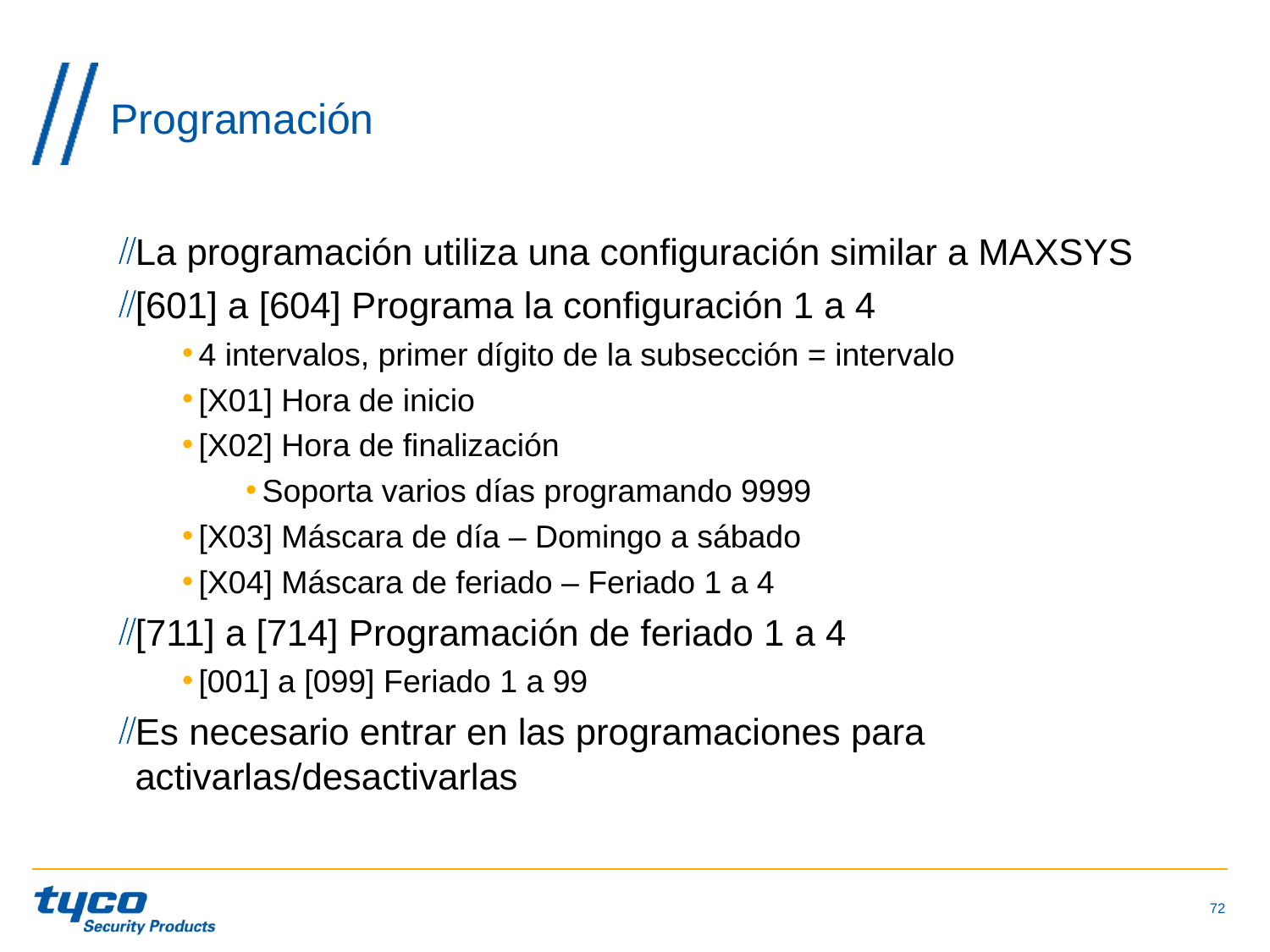

# Programación
La programación utiliza una configuración similar a MAXSYS
[601] a [604] Programa la configuración 1 a 4
4 intervalos, primer dígito de la subsección = intervalo
[X01] Hora de inicio
[X02] Hora de finalización
Soporta varios días programando 9999
[X03] Máscara de día – Domingo a sábado
[X04] Máscara de feriado – Feriado 1 a 4
[711] a [714] Programación de feriado 1 a 4
[001] a [099] Feriado 1 a 99
Es necesario entrar en las programaciones para activarlas/desactivarlas
72